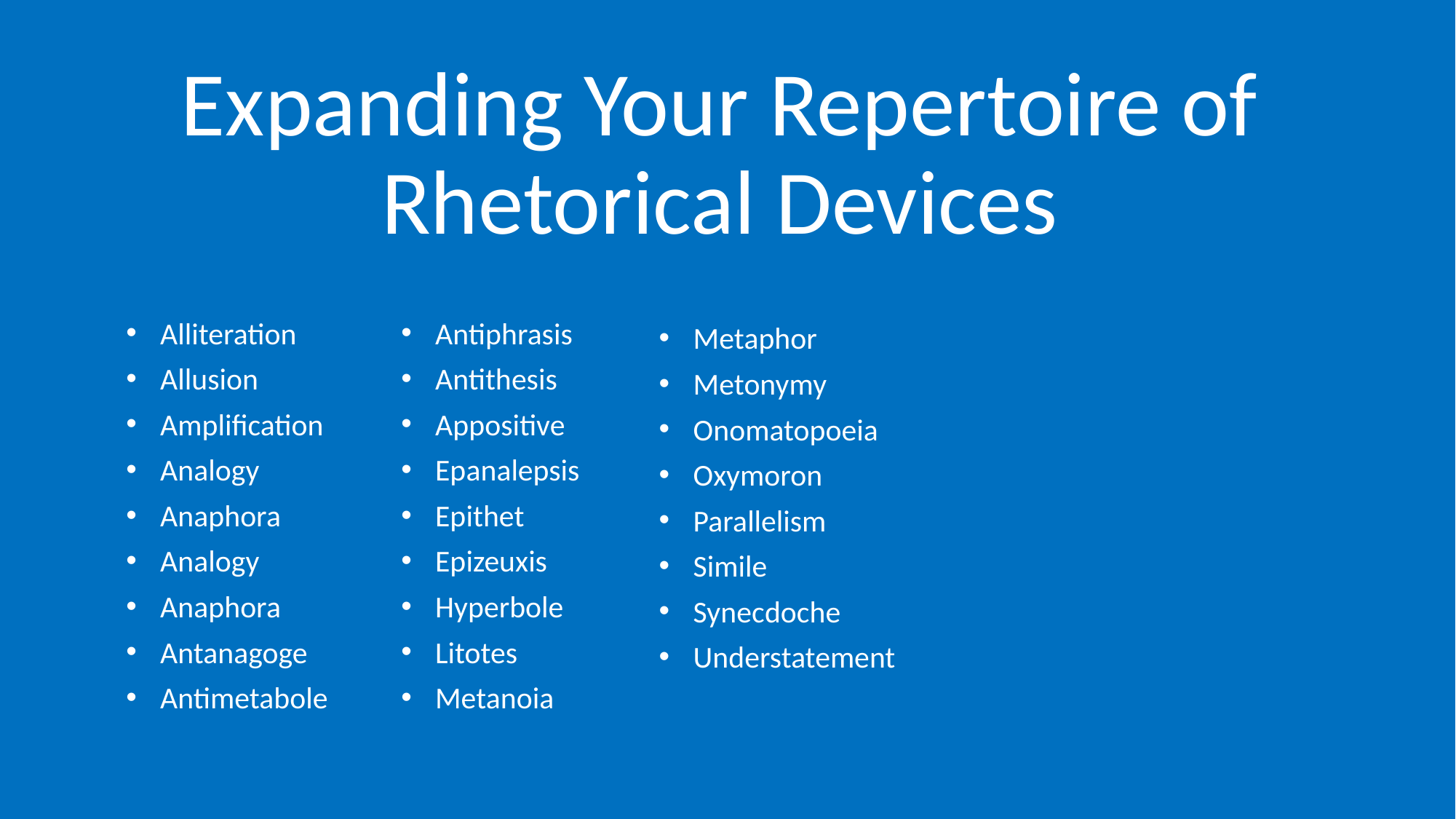

# Expanding Your Repertoire of Rhetorical Devices
Alliteration
Allusion
Amplification
Analogy
Anaphora
Analogy
Anaphora
Antanagoge
Antimetabole
Antiphrasis
Antithesis
Appositive
Epanalepsis
Epithet
Epizeuxis
Hyperbole
Litotes
Metanoia
Metaphor
Metonymy
Onomatopoeia
Oxymoron
Parallelism
Simile
Synecdoche
Understatement